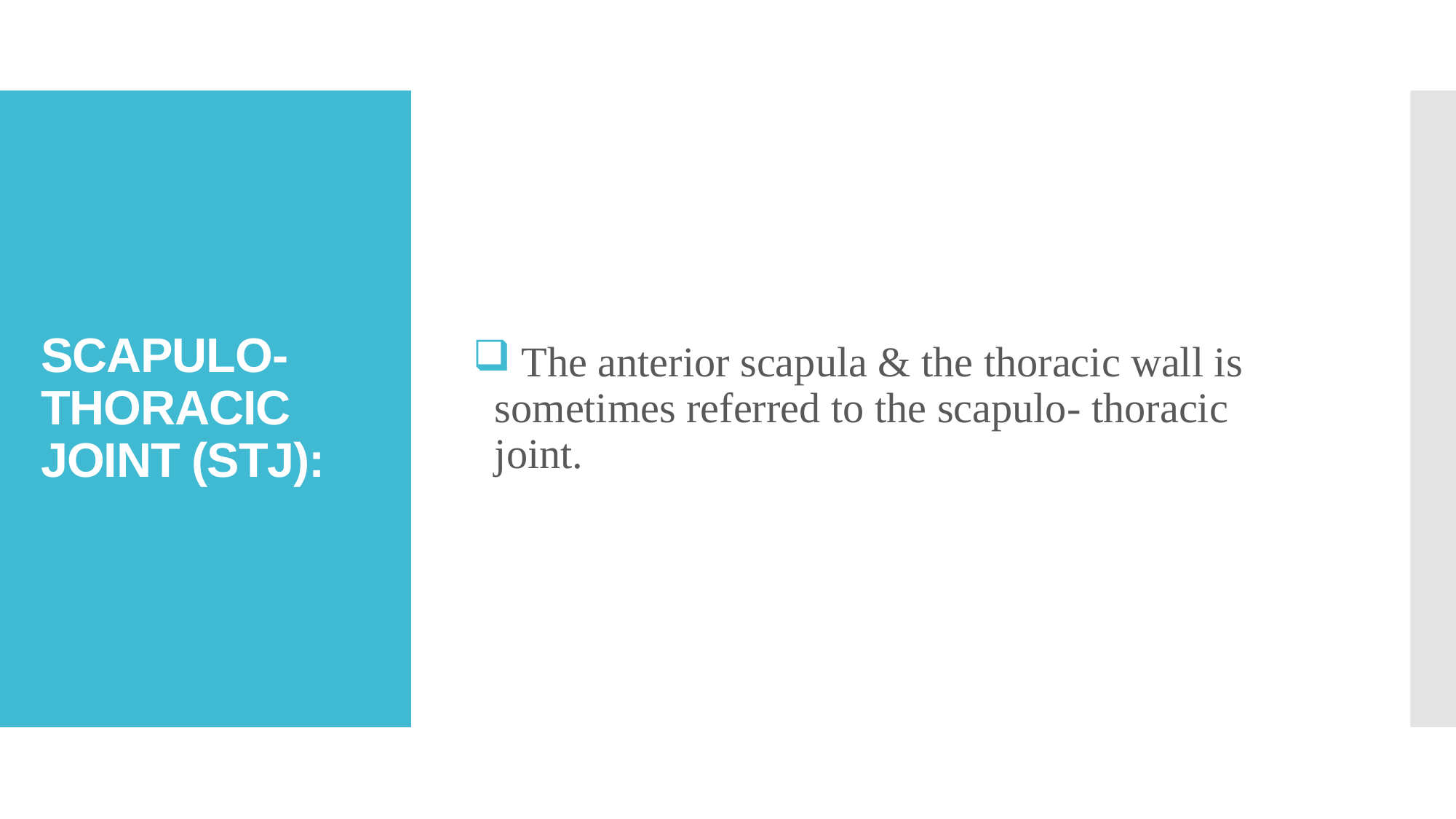

The anterior scapula & the thoracic wall is sometimes referred to the scapulo- thoracic joint.
# SCAPULO- THORACIC JOINT (STJ):